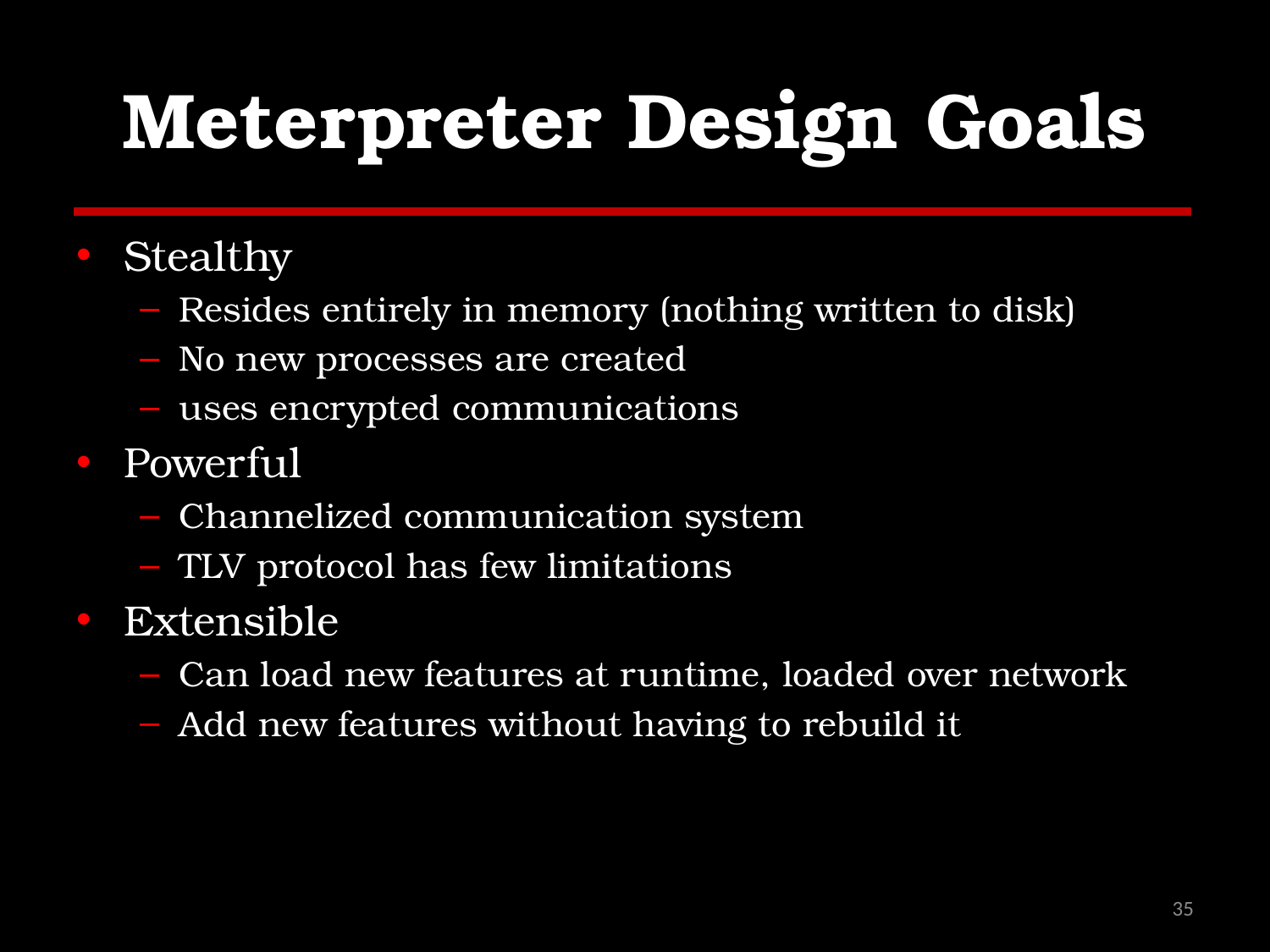

# Meterpreter Design Goals
Stealthy
Resides entirely in memory (nothing written to disk)
No new processes are created
uses encrypted communications
Powerful
Channelized communication system
TLV protocol has few limitations
Extensible
Can load new features at runtime, loaded over network
Add new features without having to rebuild it
35